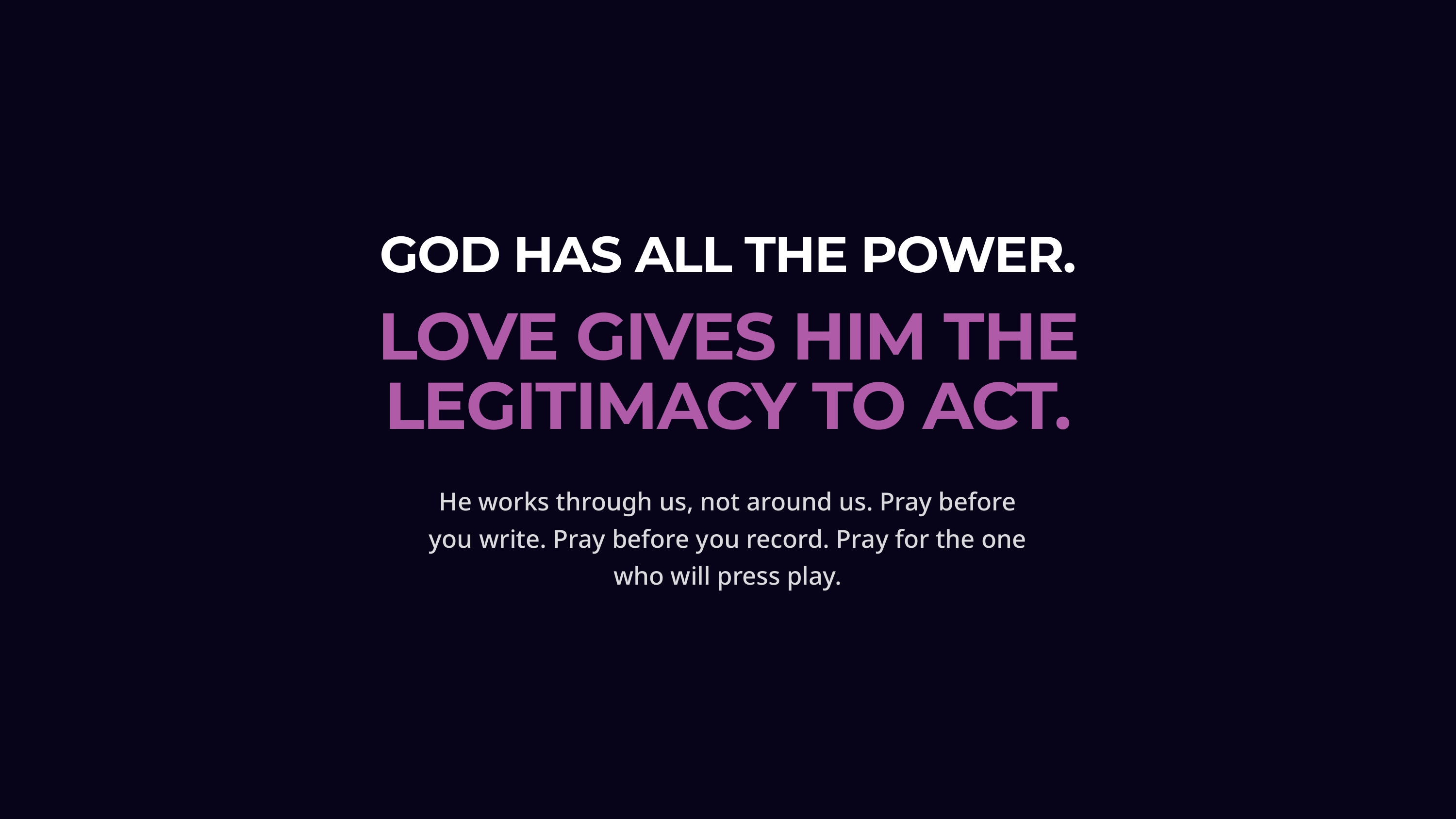

GOD HAS ALL THE POWER.
LOVE GIVES HIM THE LEGITIMACY TO ACT.
He works through us, not around us. Pray before you write. Pray before you record. Pray for the one who will press play.